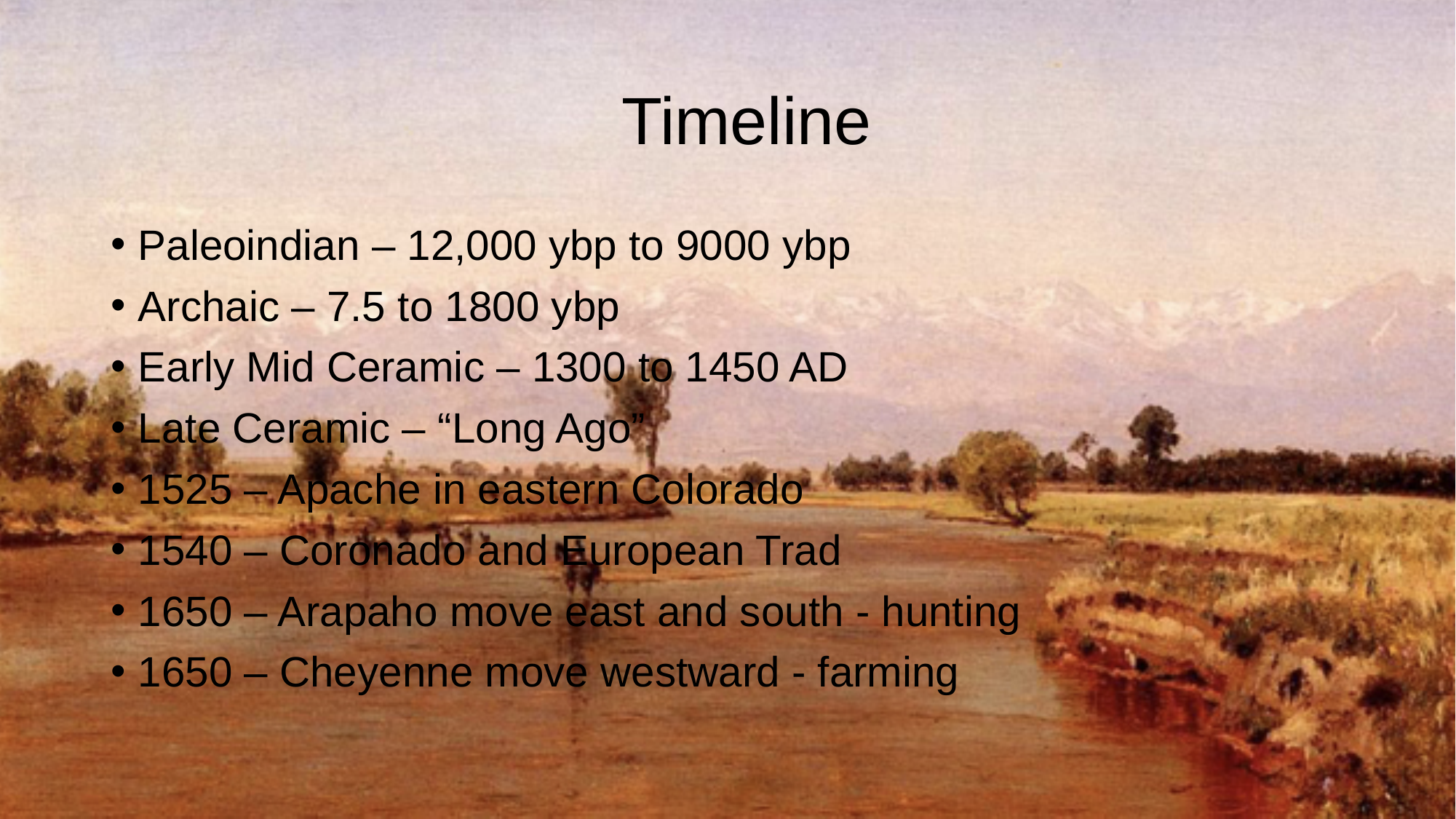

# Timeline
Paleoindian – 12,000 ybp to 9000 ybp
Archaic – 7.5 to 1800 ybp
Early Mid Ceramic – 1300 to 1450 AD
Late Ceramic – “Long Ago”
1525 – Apache in eastern Colorado
1540 – Coronado and European Trad
1650 – Arapaho move east and south - hunting
1650 – Cheyenne move westward - farming